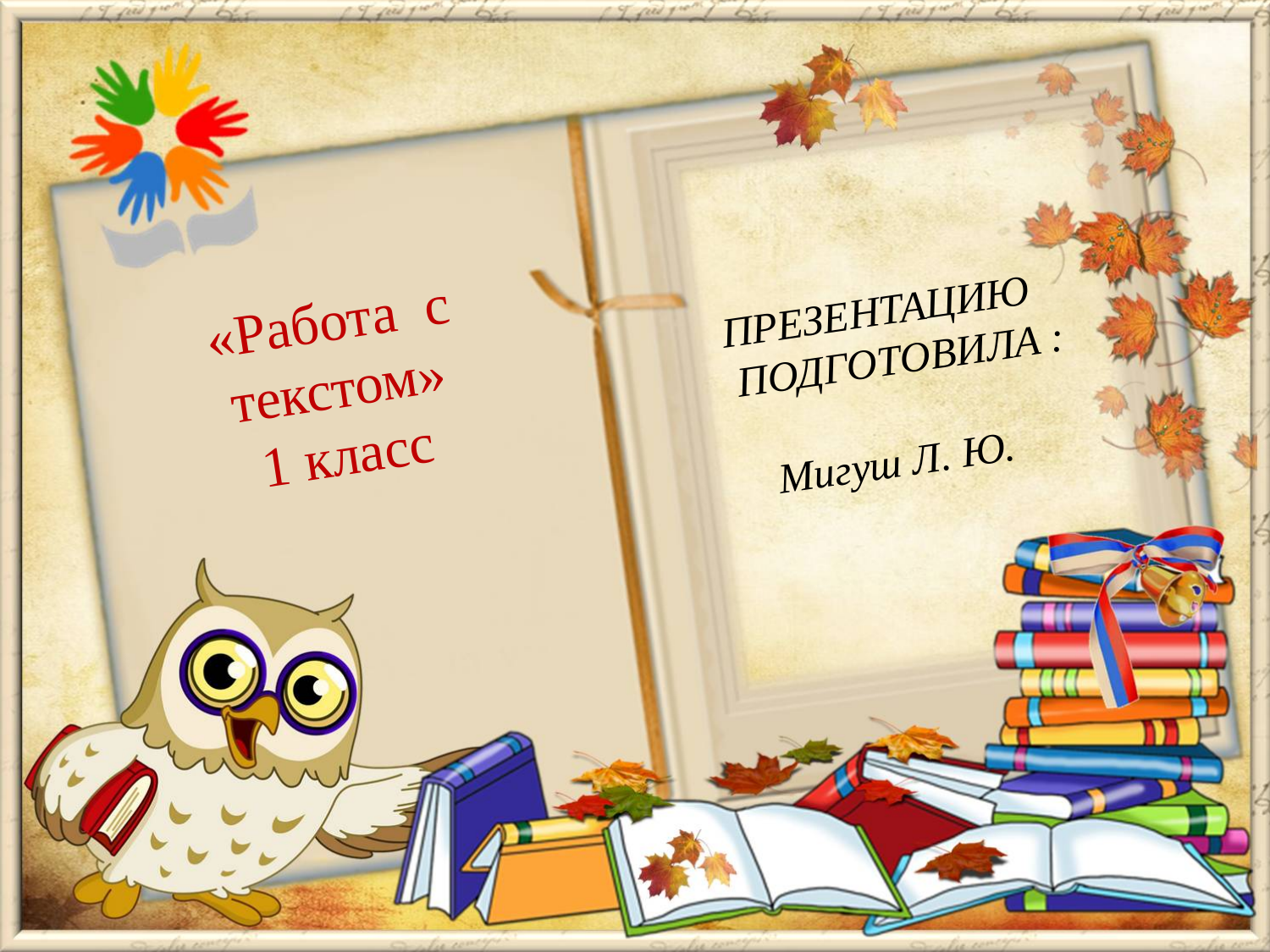

«Работа  с текстом»
1 класс

ПРЕЗЕНТАЦИЮ ПОДГОТОВИЛА :
Мигуш Л. Ю.